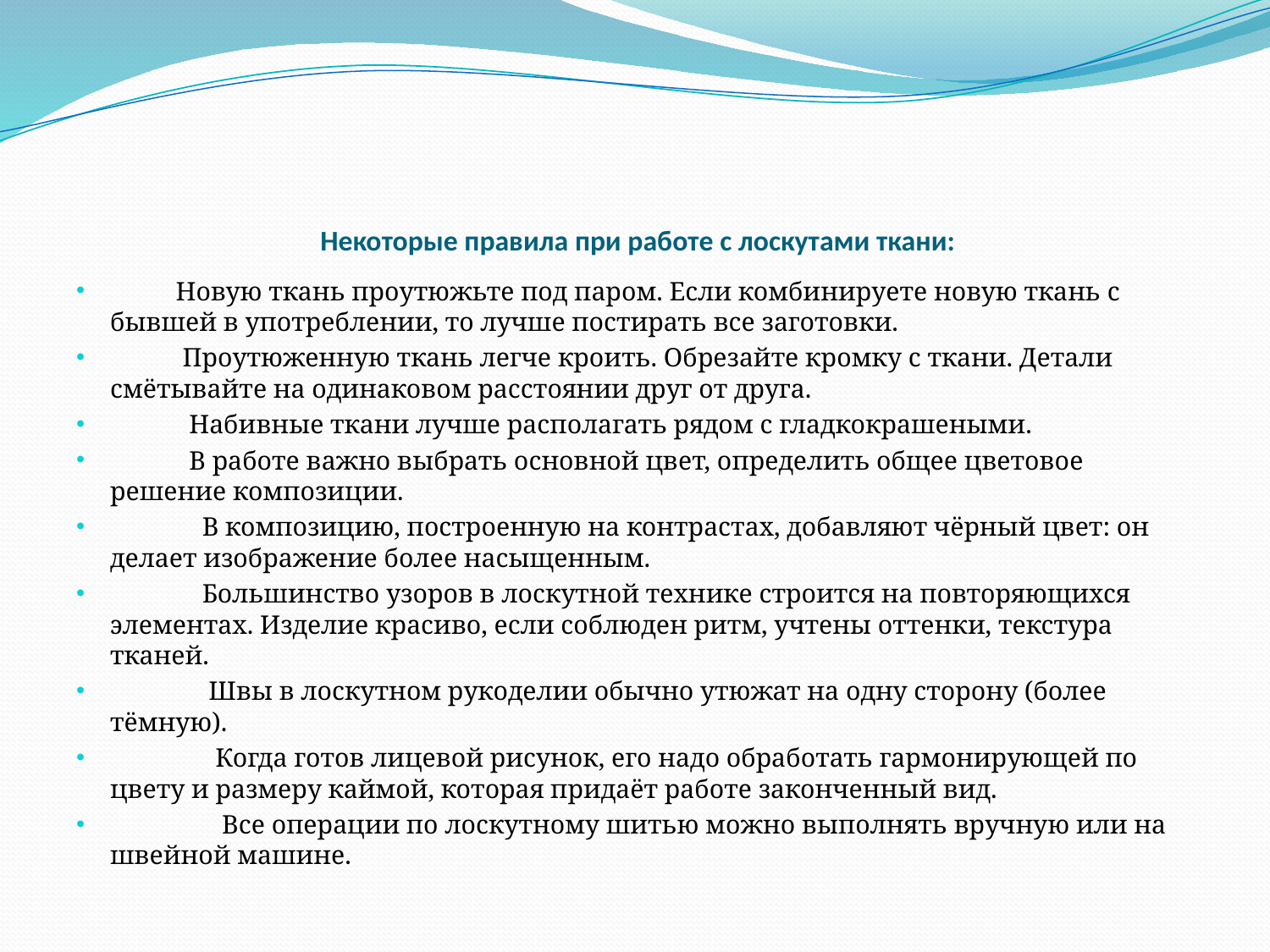

# Некоторые правила при работе с лоскутами ткани:
          Новую ткань проутюжьте под паром. Если комбинируете новую ткань с бывшей в употреблении, то лучше постирать все заготовки.
           Проутюженную ткань легче кроить. Обрезайте кромку с ткани. Детали смётывайте на одинаковом расстоянии друг от друга.
            Набивные ткани лучше располагать рядом с гладкокрашеными.
            В работе важно выбрать основной цвет, определить общее цветовое решение композиции.
              В композицию, построенную на контрастах, добавляют чёрный цвет: он делает изображение более насыщенным.
              Большинство узоров в лоскутной технике строится на повторяющихся элементах. Изделие красиво, если соблюден ритм, учтены оттенки, текстура тканей.
               Швы в лоскутном рукоделии обычно утюжат на одну сторону (более тёмную).
                Когда готов лицевой рисунок, его надо обработать гармонирующей по цвету и размеру каймой, которая придаёт работе законченный вид.
                 Все операции по лоскутному шитью можно выполнять вручную или на швейной машине.